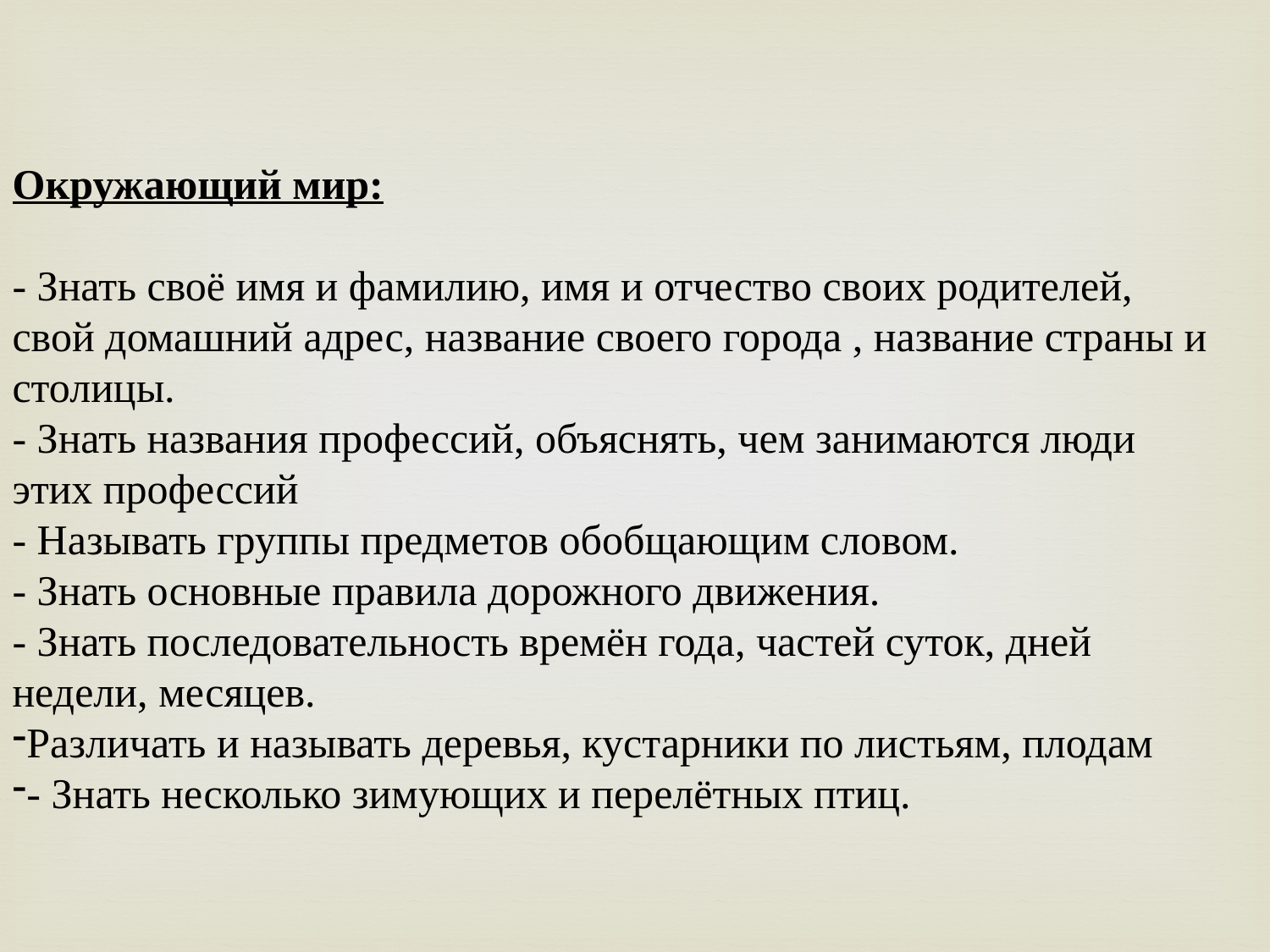

Окружающий мир:

- Знать своё имя и фамилию, имя и отчество своих родителей, свой домашний адрес, название своего города , название страны и столицы.
- Знать названия профессий, объяснять, чем занимаются люди этих профессий
- Называть группы предметов обобщающим словом.
- Знать основные правила дорожного движения.
- Знать последовательность времён года, частей суток, дней недели, месяцев.
Различать и называть деревья, кустарники по листьям, плодам
- Знать несколько зимующих и перелётных птиц.